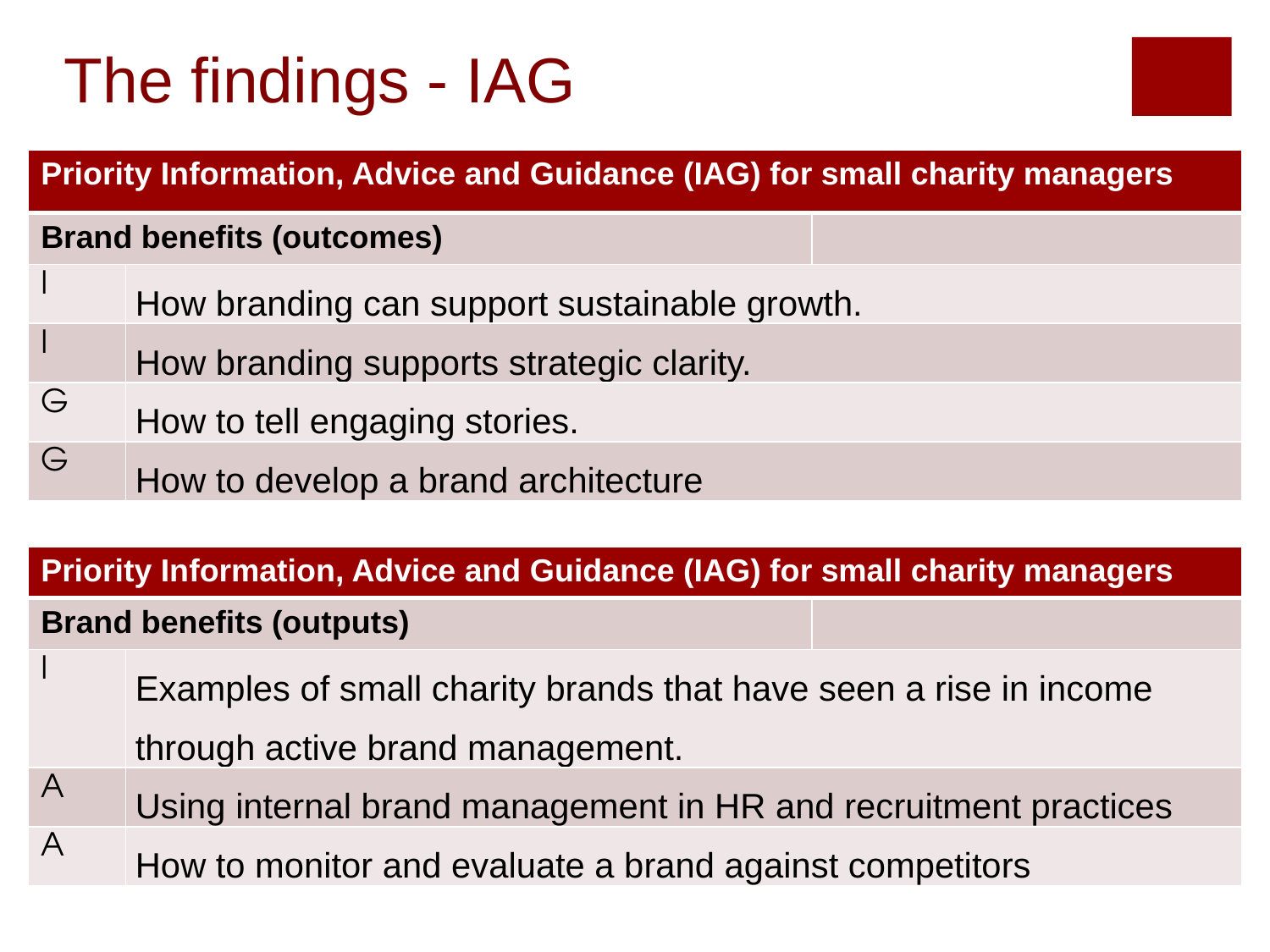

The findings - IAG
| Priority Information, Advice and Guidance (IAG) for small charity managers |  |  |
| --- | --- | --- |
| Brand benefits (outcomes) |  |  |
| I | How branding can support sustainable growth. |  |
| I | How branding supports strategic clarity. |  |
| G | How to tell engaging stories. |  |
| G | How to develop a brand architecture |  |
| Priority Information, Advice and Guidance (IAG) for small charity managers |  |  |
| --- | --- | --- |
| Brand benefits (outputs) |  |  |
| I | Examples of small charity brands that have seen a rise in income through active brand management. |  |
| A | Using internal brand management in HR and recruitment practices |  |
| A | How to monitor and evaluate a brand against competitors |  |